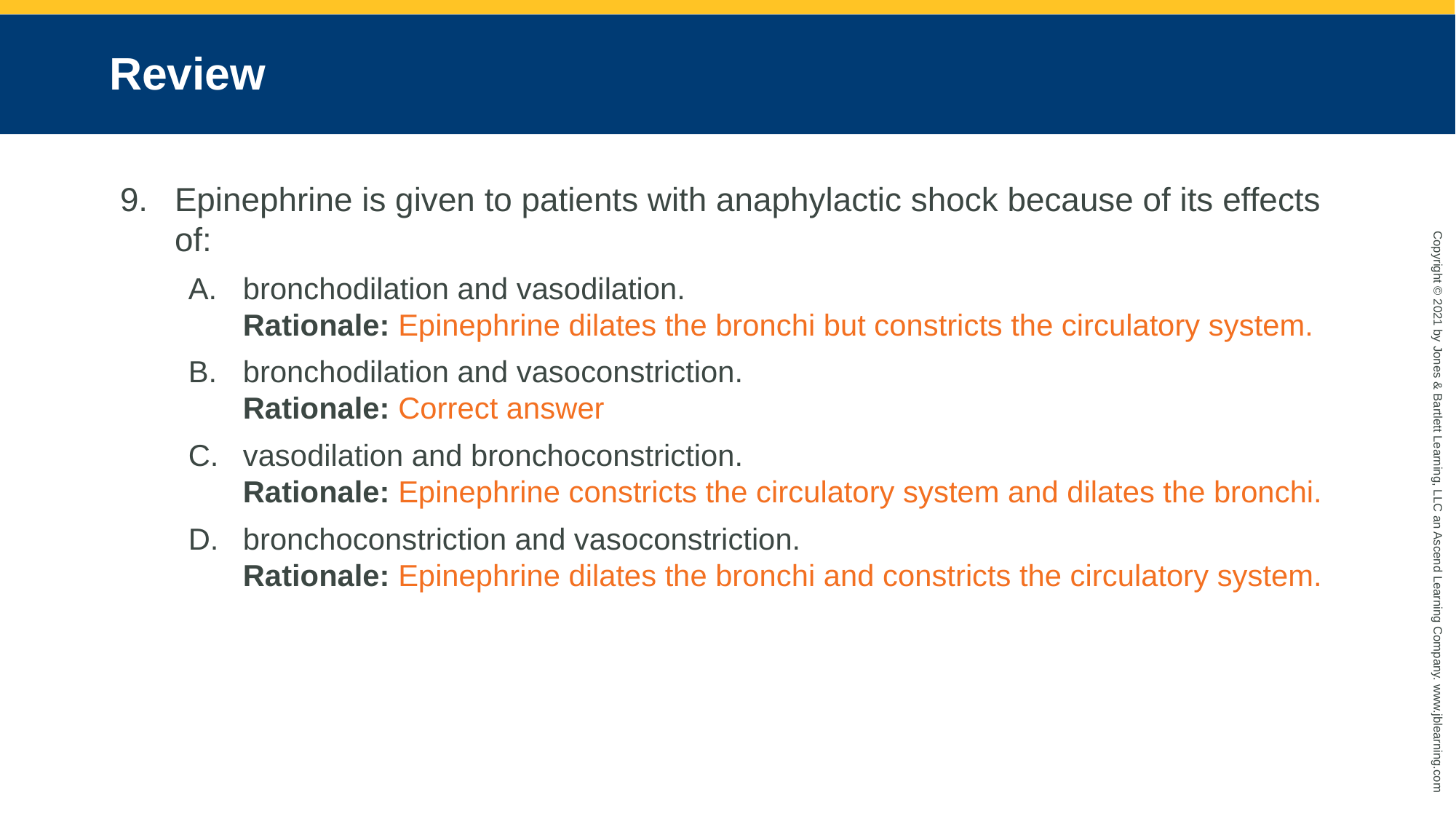

# Review
Epinephrine is given to patients with anaphylactic shock because of its effects of:
bronchodilation and vasodilation.
Rationale: Epinephrine dilates the bronchi but constricts the circulatory system.
bronchodilation and vasoconstriction.
Rationale: Correct answer
vasodilation and bronchoconstriction.
Rationale: Epinephrine constricts the circulatory system and dilates the bronchi.
bronchoconstriction and vasoconstriction.
Rationale: Epinephrine dilates the bronchi and constricts the circulatory system.